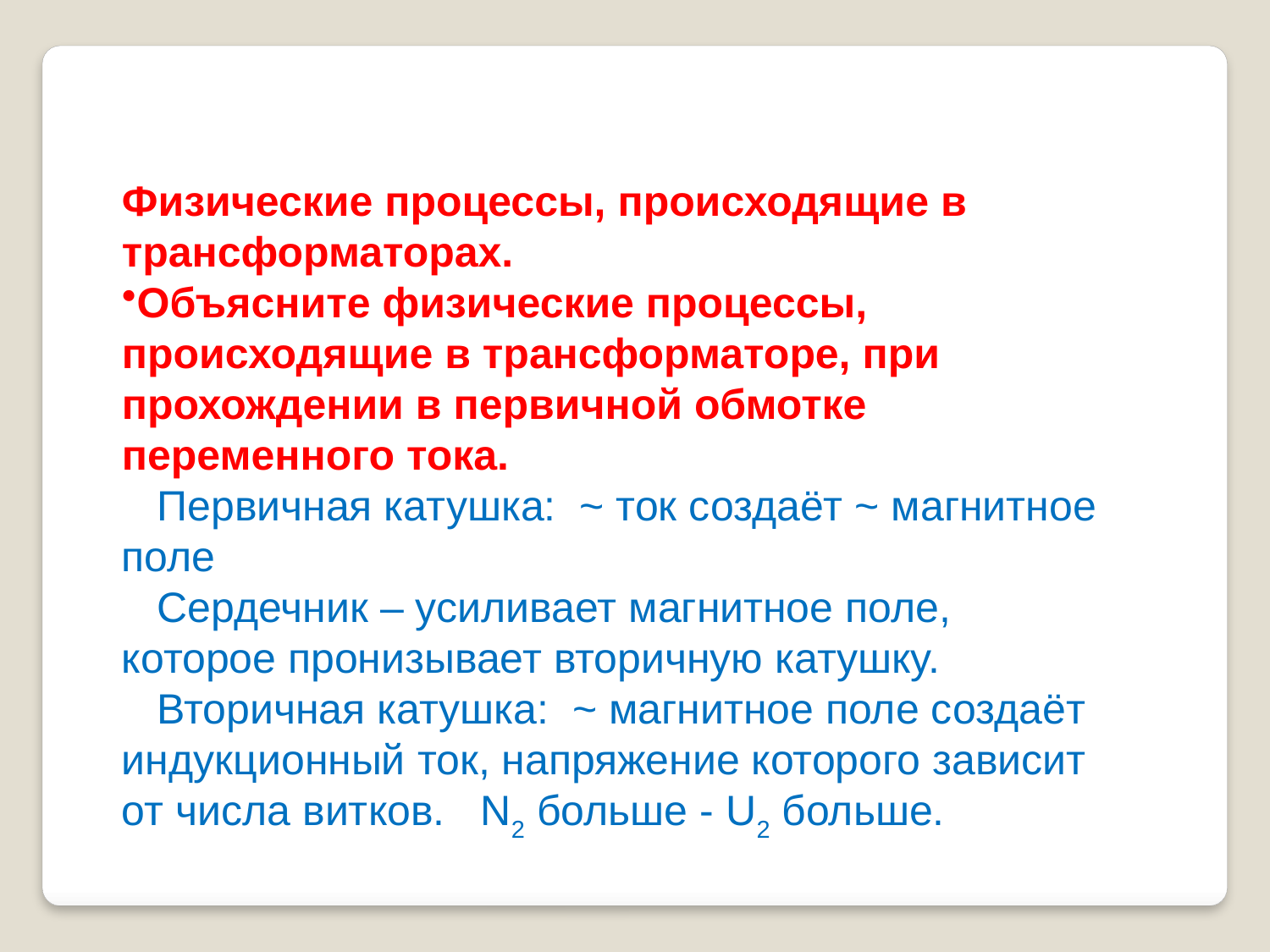

Физические процессы, происходящие в трансформаторах.
Объясните физические процессы, происходящие в трансформаторе, при прохождении в первичной обмотке переменного тока.
   Первичная катушка:  ~ ток создаёт ~ магнитное поле
   Сердечник – усиливает магнитное поле, которое пронизывает вторичную катушку.
   Вторичная катушка:  ~ магнитное поле создаёт индукционный ток, напряжение которого зависит от числа витков.   N2 больше - U2 больше.